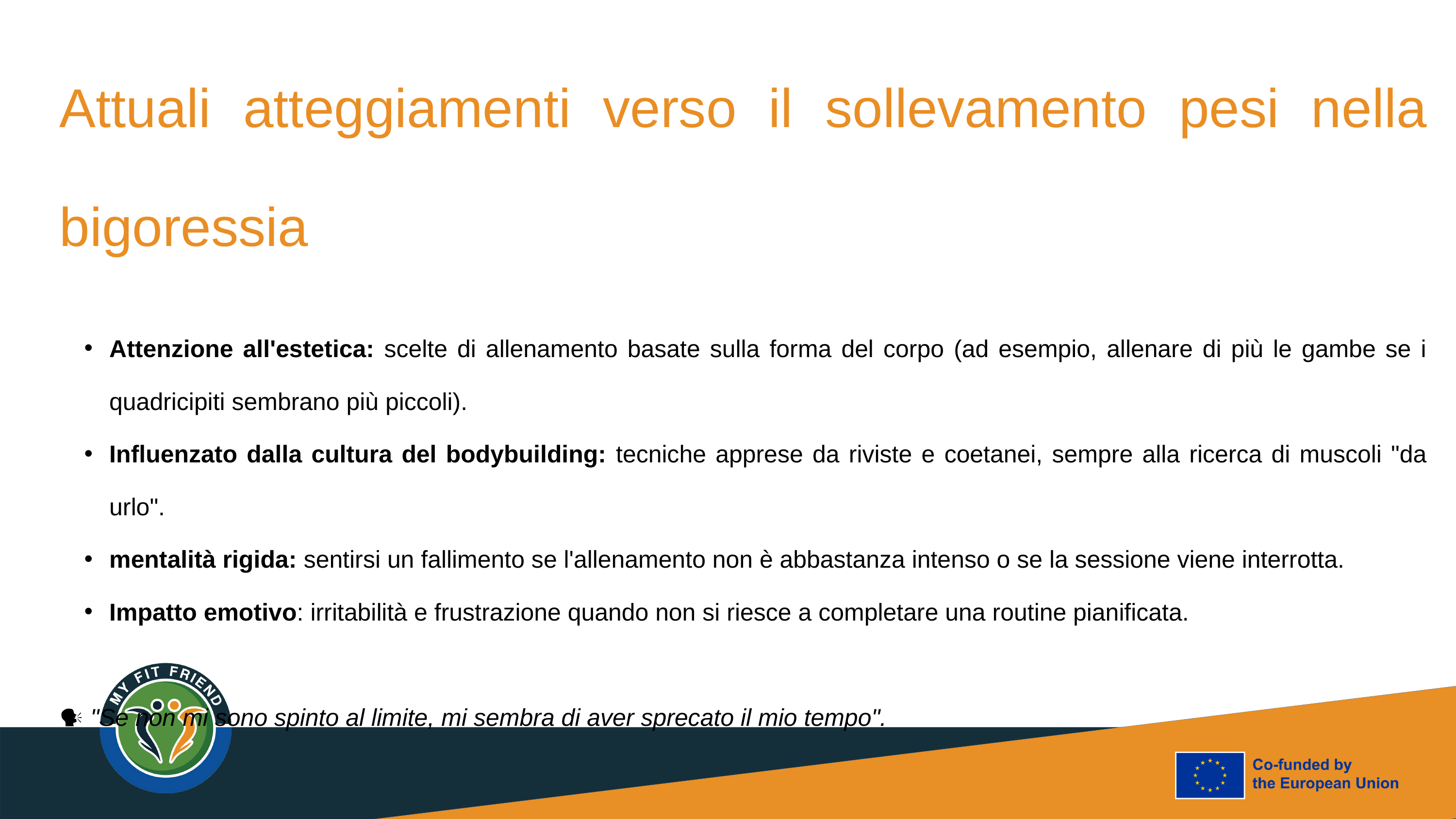

Attuali atteggiamenti verso il sollevamento pesi nella bigoressia

Attenzione all'estetica: scelte di allenamento basate sulla forma del corpo (ad esempio, allenare di più le gambe se i quadricipiti sembrano più piccoli).
Influenzato dalla cultura del bodybuilding: tecniche apprese da riviste e coetanei, sempre alla ricerca di muscoli "da urlo".
mentalità rigida: sentirsi un fallimento se l'allenamento non è abbastanza intenso o se la sessione viene interrotta.
Impatto emotivo: irritabilità e frustrazione quando non si riesce a completare una routine pianificata.

🗣 "Se non mi sono spinto al limite, mi sembra di aver sprecato il mio tempo".